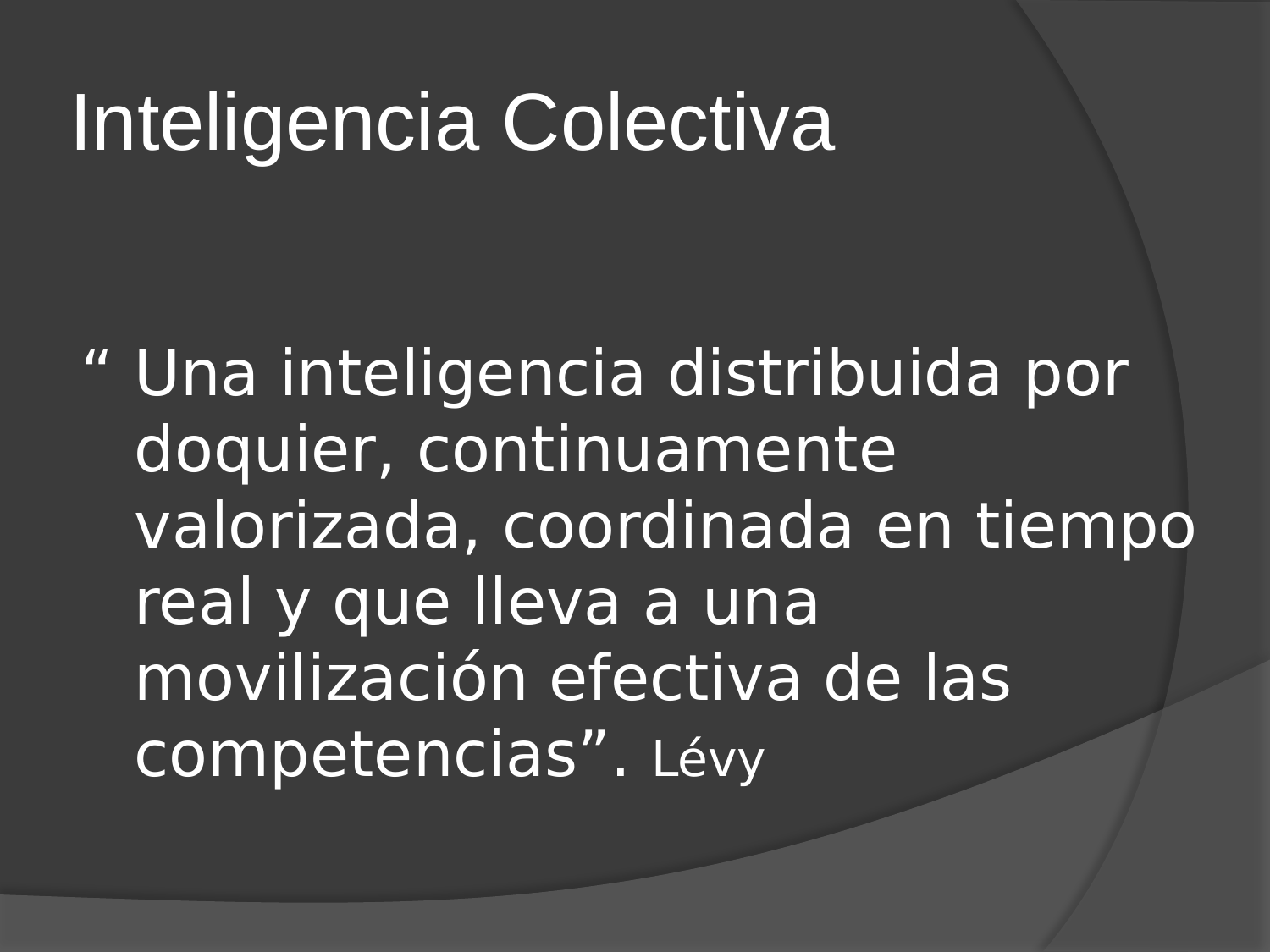

# Inteligencia Colectiva
“ Una inteligencia distribuida por doquier, continuamente valorizada, coordinada en tiempo real y que lleva a una movilización efectiva de las competencias”. Lévy